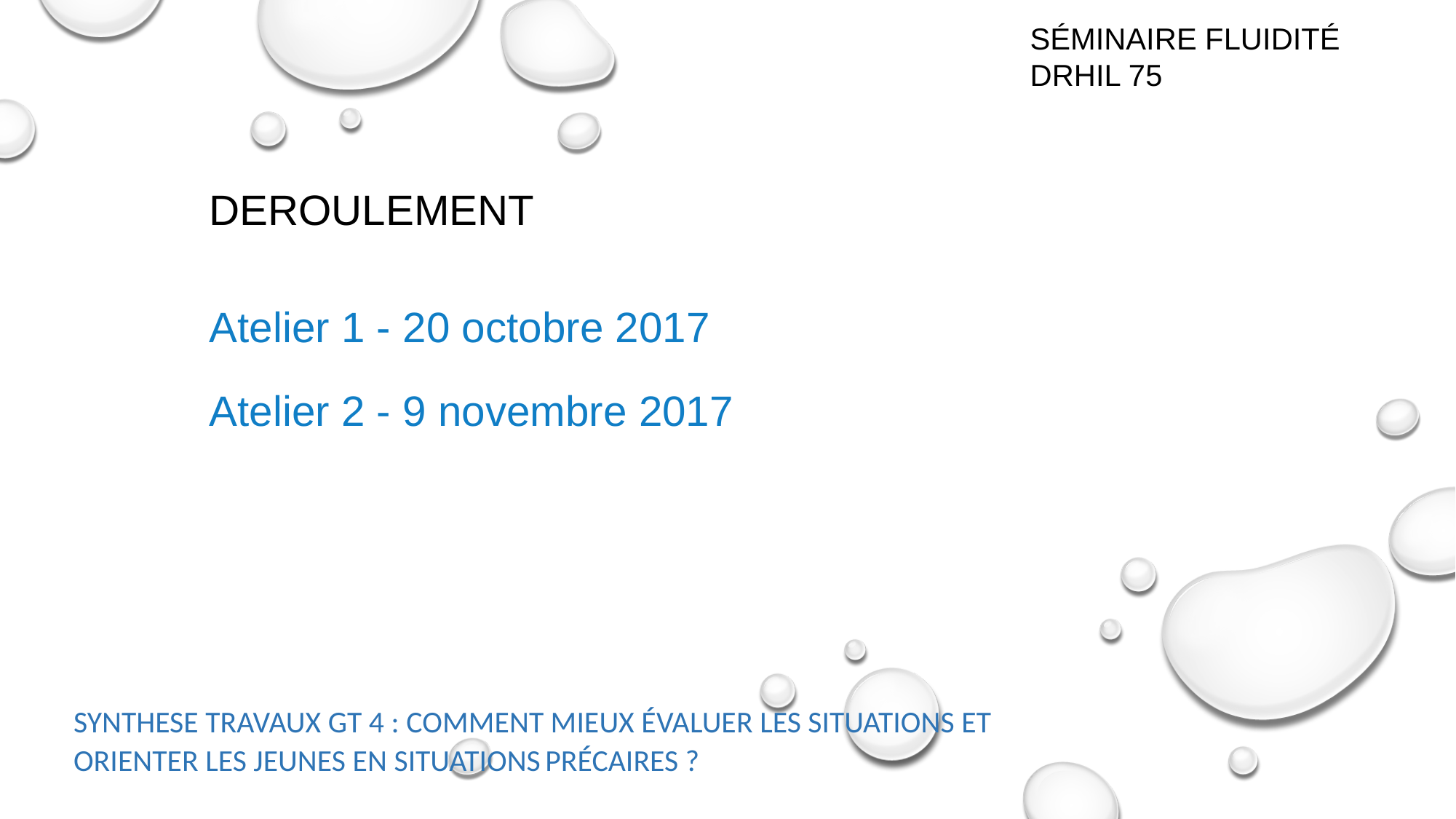

Séminaire Fluidité DRHIL 75

DEROULEMENT
Atelier 1 - 20 octobre 2017

Atelier 2 - 9 novembre 2017

SYNTHESE TRAVAUX GT 4 : Comment mieux évaluer les situations et orienter les jeunes en situations précaires ?